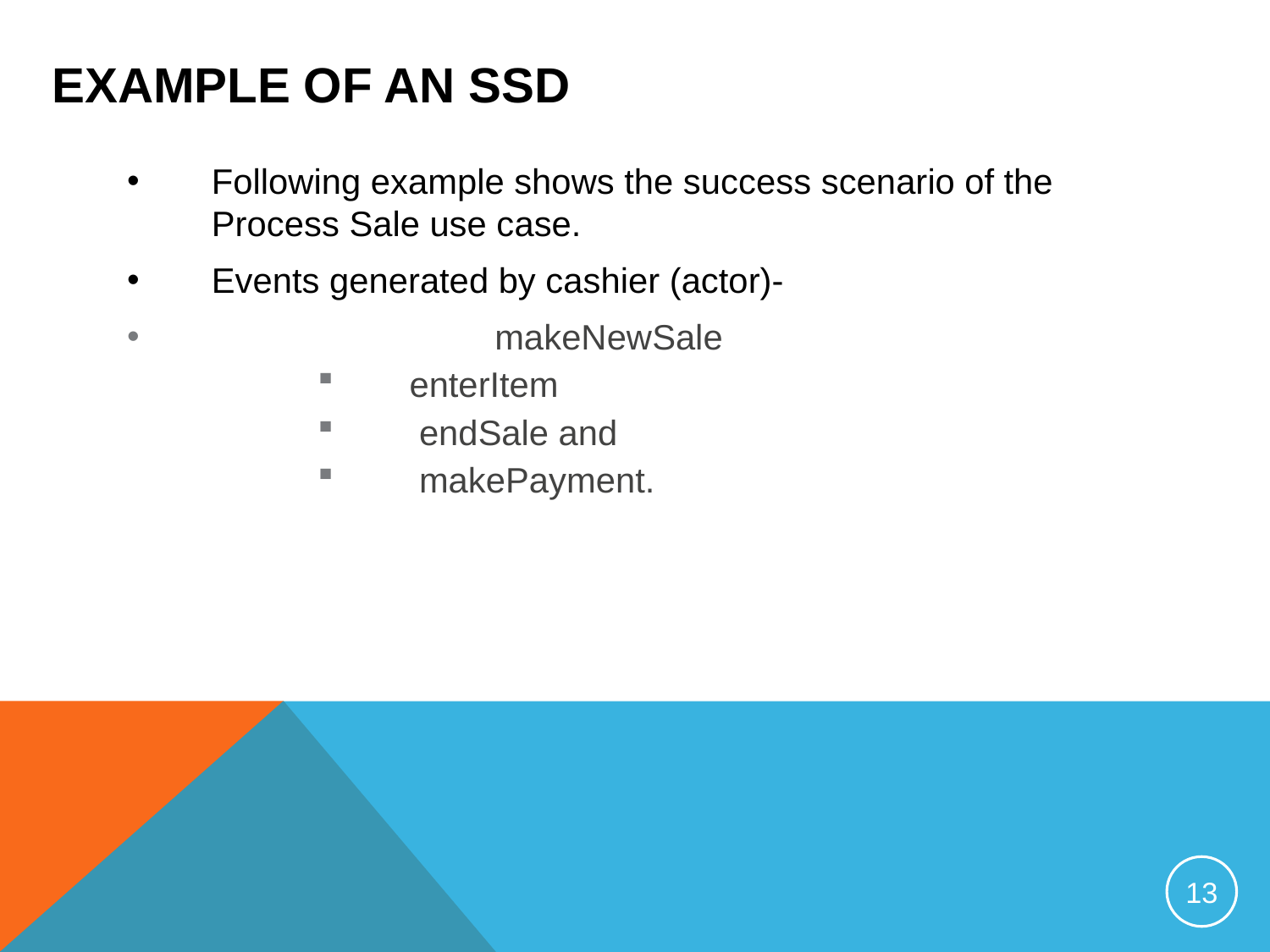

# Example of an SSD
Following example shows the success scenario of the Process Sale use case.
Events generated by cashier (actor)-
   		   makeNewSale
    enterItem
     endSale and
     makePayment.

13